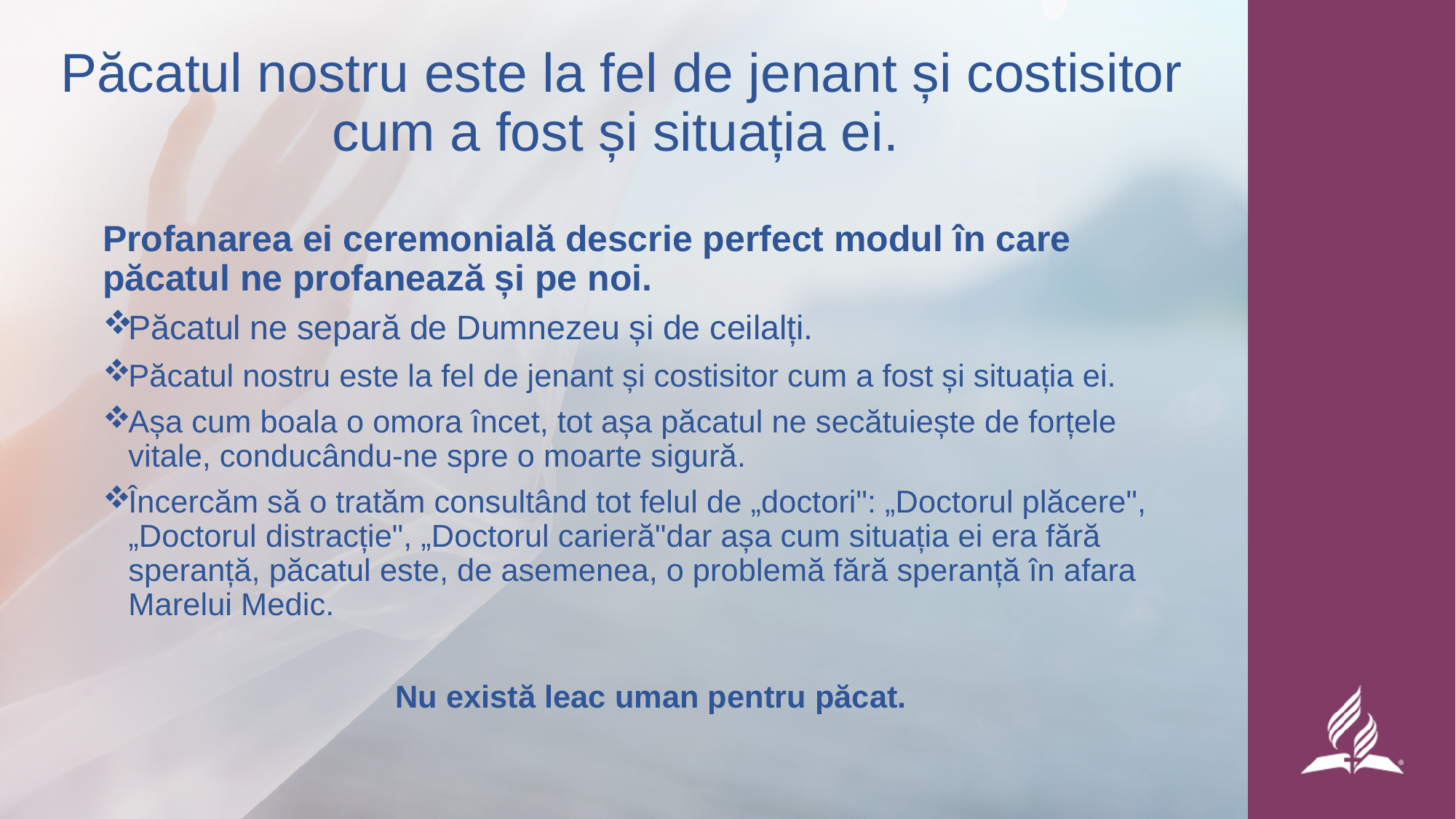

# Păcatul nostru este la fel de jenant și costisitor cum a fost și situația ei.
Profanarea ei ceremonială descrie perfect modul în care păcatul ne profanează și pe noi.
Păcatul ne separă de Dumnezeu și de ceilalți.
Păcatul nostru este la fel de jenant și costisitor cum a fost și situația ei.
Așa cum boala o omora încet, tot așa păcatul ne secătuiește de forțele vitale, conducându-ne spre o moarte sigură.
Încercăm să o tratăm consultând tot felul de „doctori": „Doctorul plăcere", „Doctorul distracție", „Doctorul carieră"dar așa cum situația ei era fără speranță, păcatul este, de asemenea, o problemă fără speranță în afara Marelui Medic.

Nu există leac uman pentru păcat.